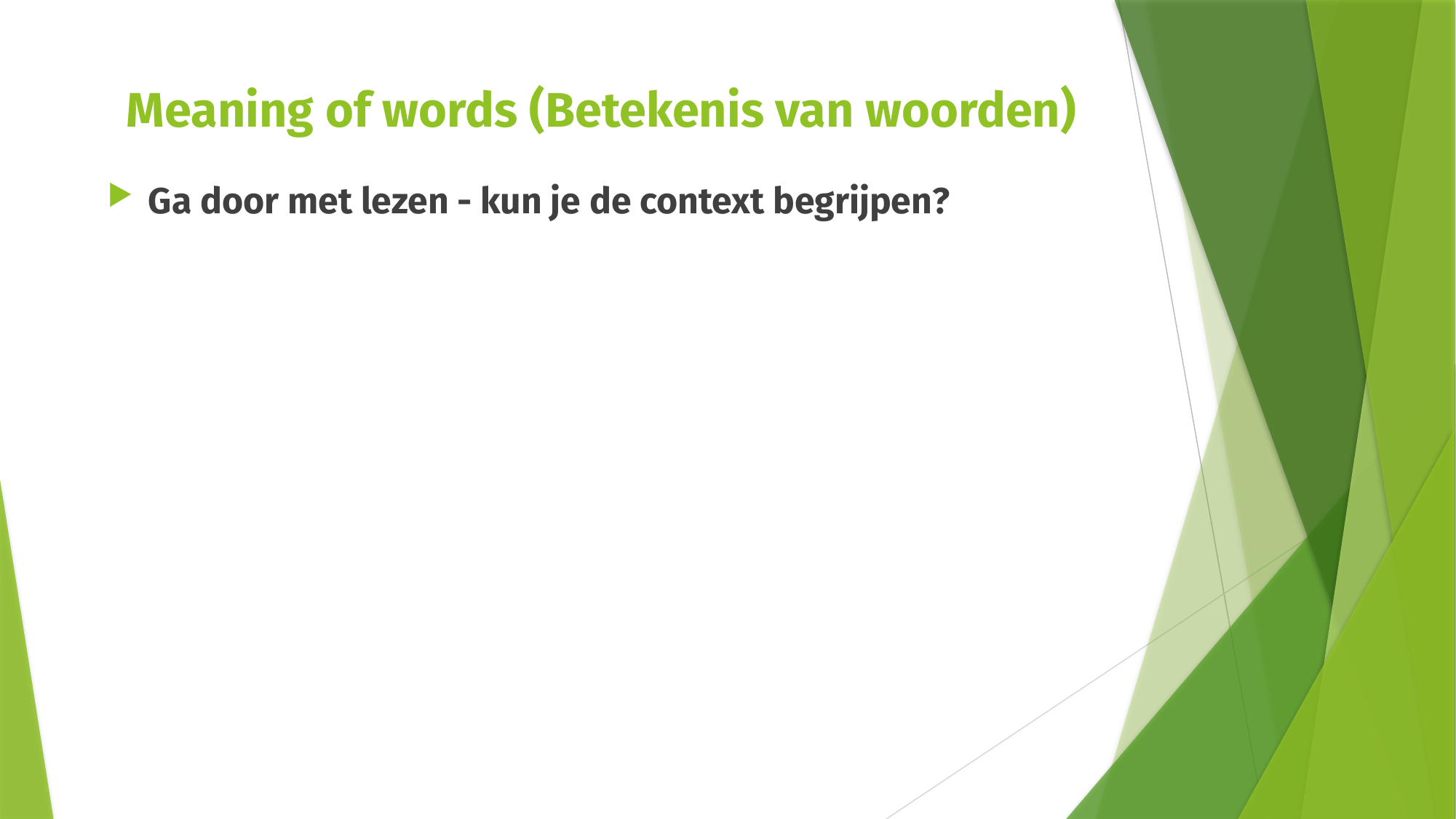

# Meaning of words (Betekenis van woorden)
Ga door met lezen - kun je de context begrijpen?